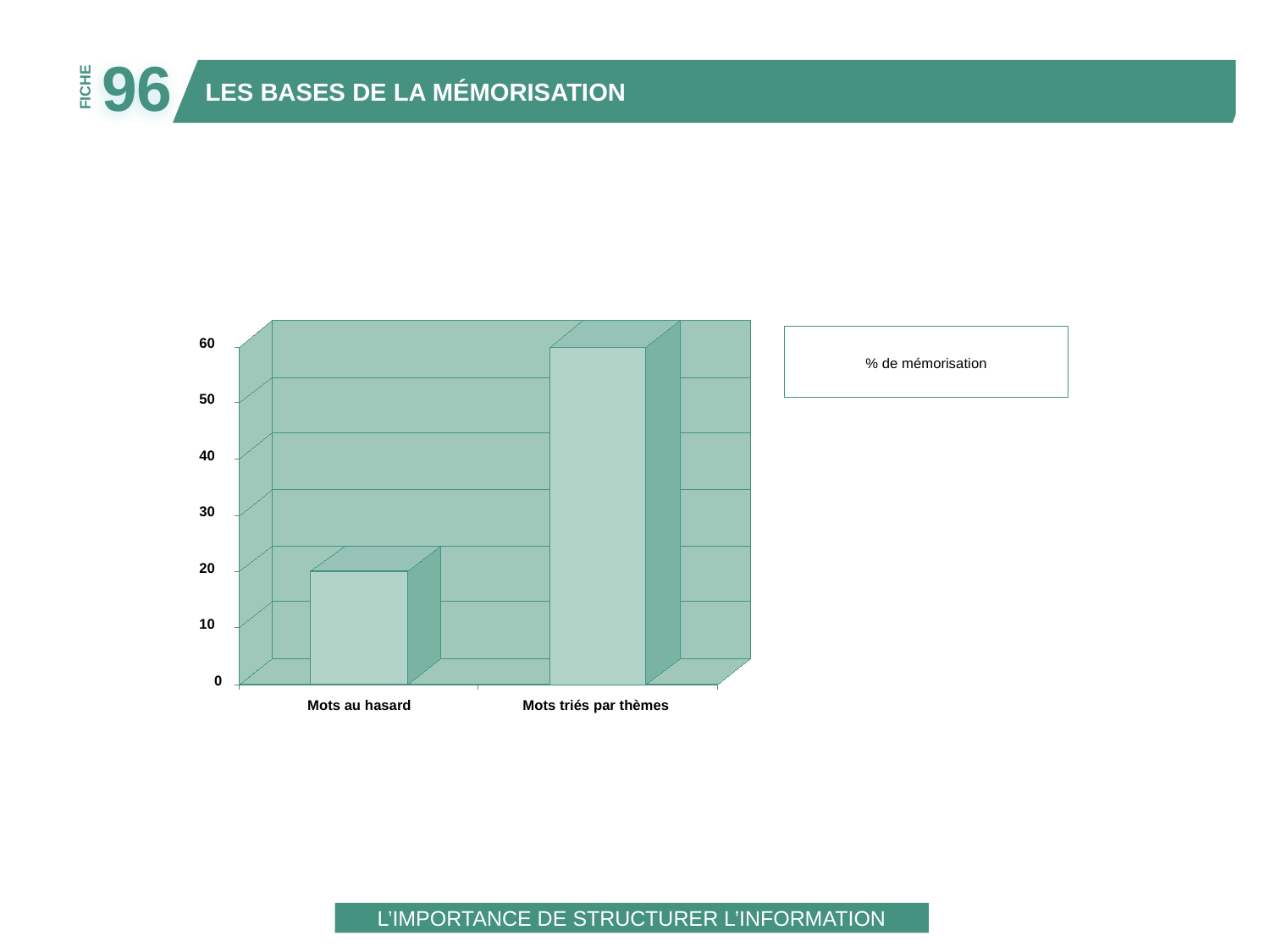

96

LES BASES DE LA MÉMORISATION
FICHE

60

% de mémorisation

50

40

30

20

10

0

Mots au hasard
Mots triés par thèmes
L’IMPORTANCE DE STRUCTURER L’INFORMATION